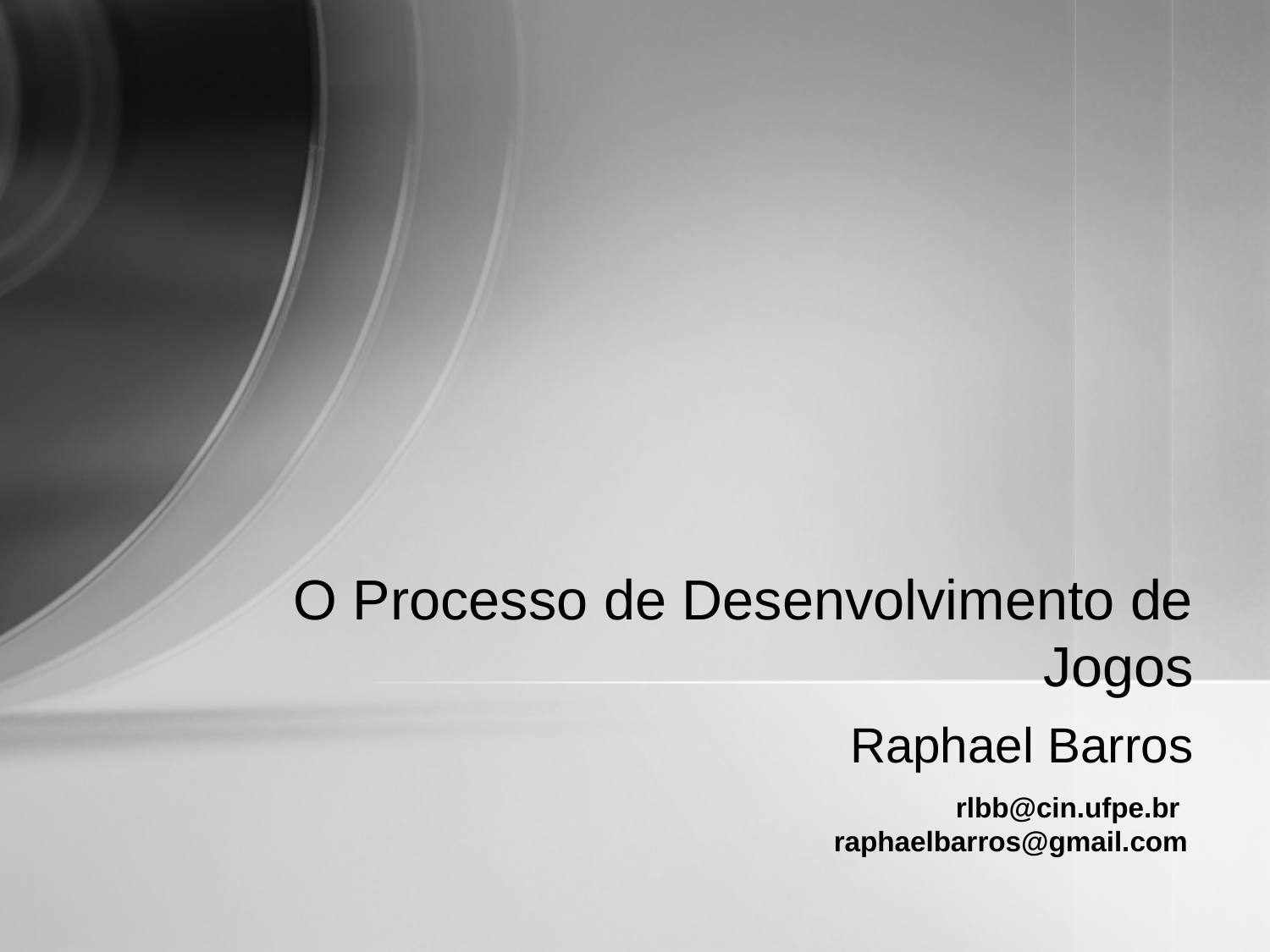

# O Processo de Desenvolvimento de Jogos
Raphael Barros
rlbb@cin.ufpe.br  raphaelbarros@gmail.com